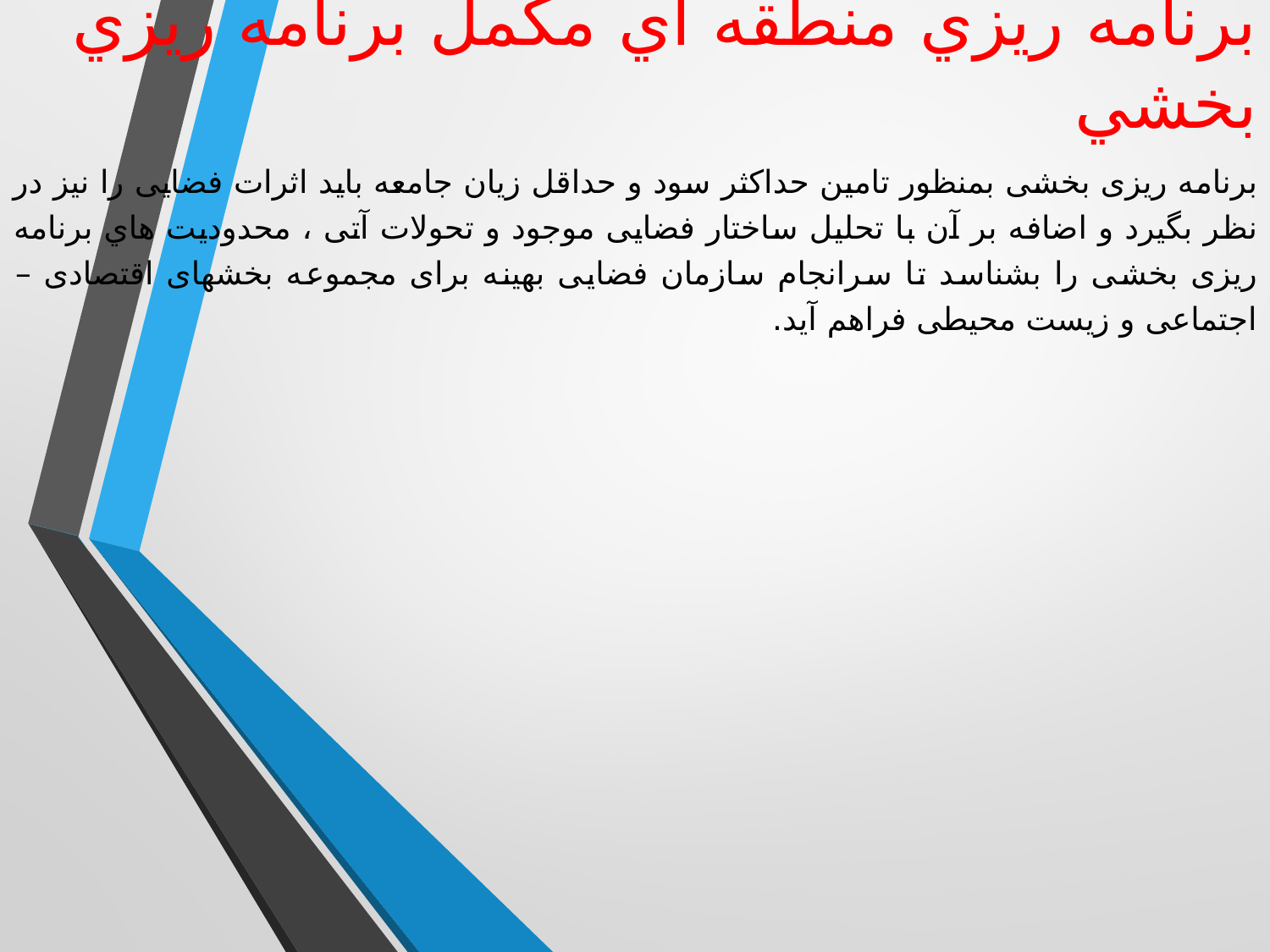

# برنامه ريزي منطقه اي مكمل برنامه ريزي بخشي
برنامه ریزی بخشی بمنظور تامین حداکثر سود و حداقل زیان جامعه باید اثرات فضایی را نیز در نظر بگیرد و اضافه بر آن با تحلیل ساختار فضایی موجود و تحولات آتی ، محدوديت هاي برنامه ریزی بخشی را بشناسد تا سرانجام سازمان فضایی بهینه برای مجموعه بخشهای اقتصادی – اجتماعی و زیست محیطی فراهم آید.